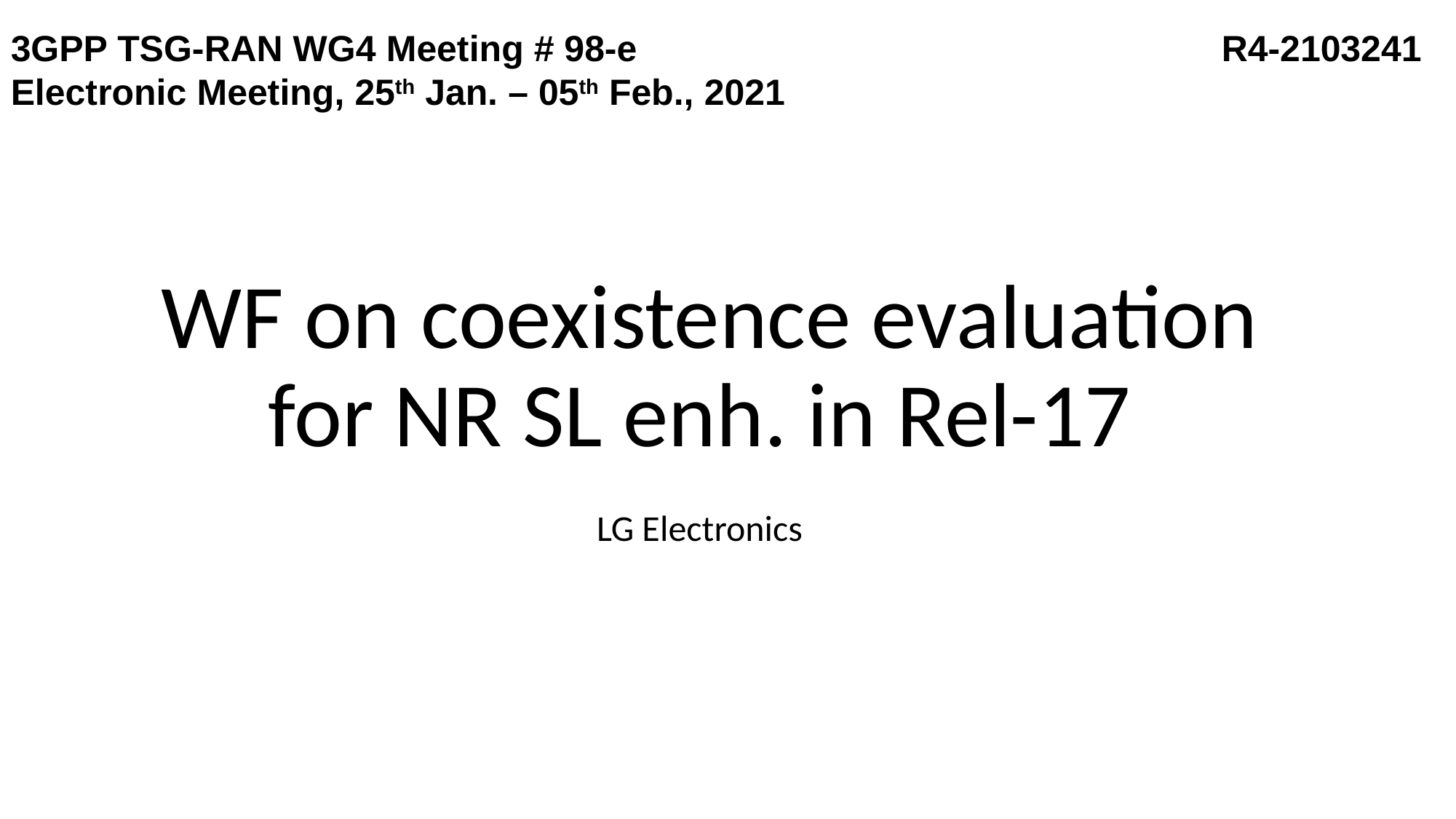

­­­3GPP TSG-RAN WG4 Meeting # 98-e	          			    		 R4-2103241
Electronic Meeting, 25th Jan. – 05th Feb., 2021
# WF on coexistence evaluation for NR SL enh. in Rel-17
LG Electronics